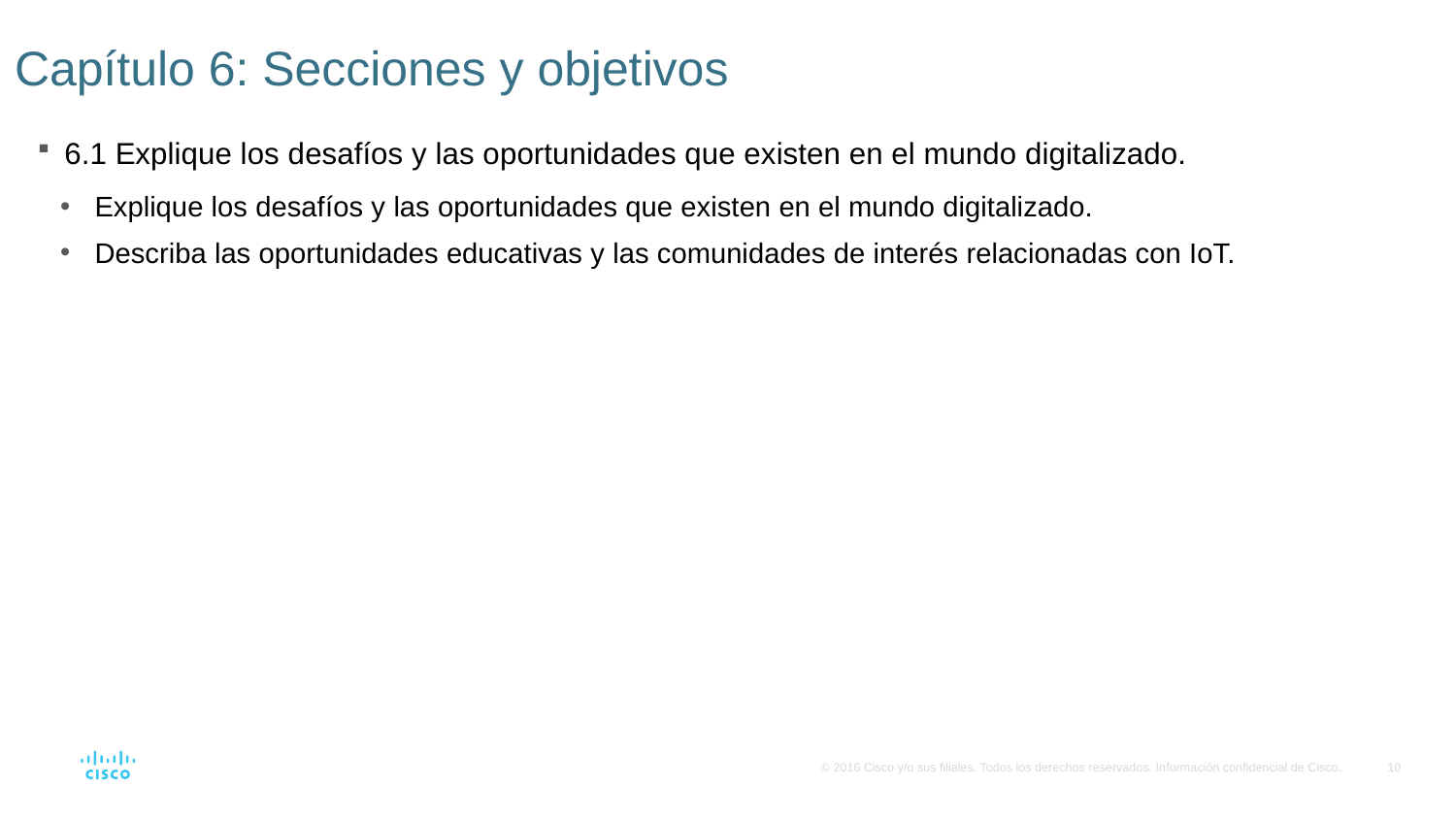

# Capítulo 6: Secciones y objetivos
6.1 Explique los desafíos y las oportunidades que existen en el mundo digitalizado.
Explique los desafíos y las oportunidades que existen en el mundo digitalizado.
Describa las oportunidades educativas y las comunidades de interés relacionadas con IoT.